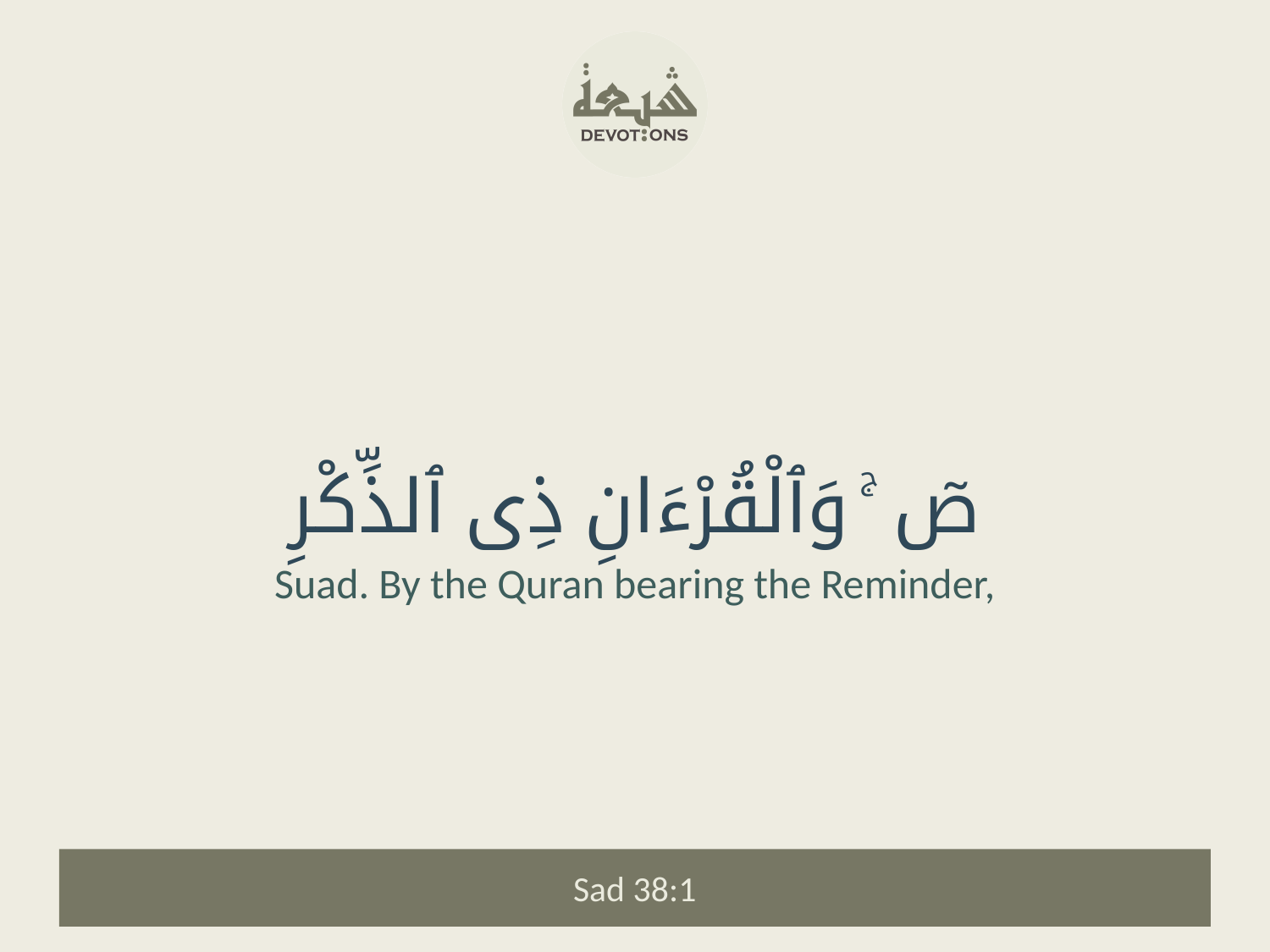

صٓ ۚ وَٱلْقُرْءَانِ ذِى ٱلذِّكْرِ
Suad. By the Quran bearing the Reminder,
Sad 38:1